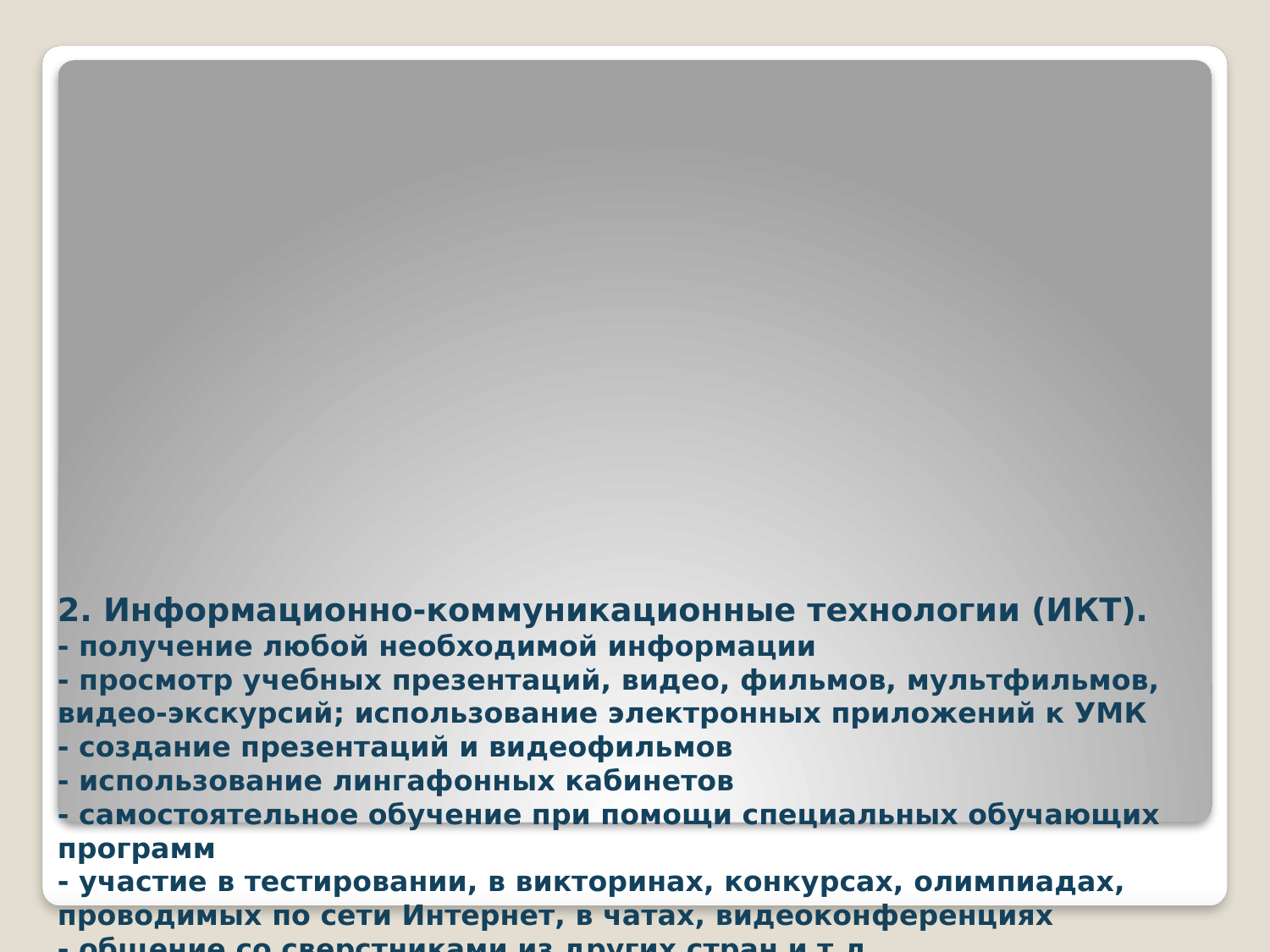

# 2. Информационно-коммуникационные технологии (ИКТ). - получение любой необходимой информации - просмотр учебных презентаций, видео, фильмов, мультфильмов, видео-экскурсий; использование электронных приложений к УМК - создание презентаций и видеофильмов - использование лингафонных кабинетов - самостоятельное обучение при помощи специальных обучающих программ - участие в тестировании, в викторинах, конкурсах, олимпиадах, проводимых по сети Интернет, в чатах, видеоконференциях - общение со сверстниками из других стран и т.д.